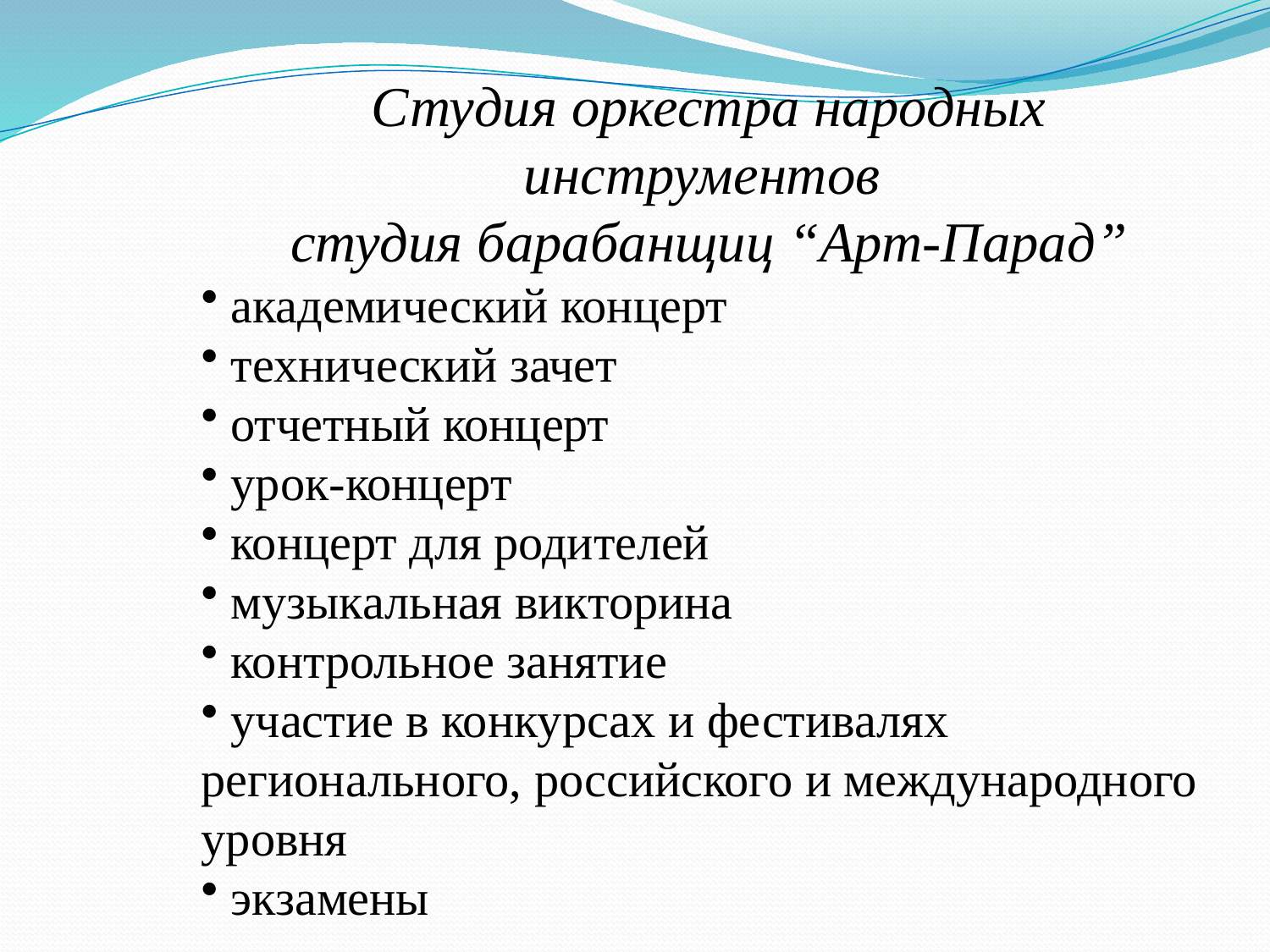

Студия оркестра народных инструментов
студия барабанщиц “Арт-Парад”
 академический концерт
 технический зачет
 отчетный концерт
 урок-концерт
 концерт для родителей
 музыкальная викторина
 контрольное занятие
 участие в конкурсах и фестивалях регионального, российского и международного уровня
 экзамены